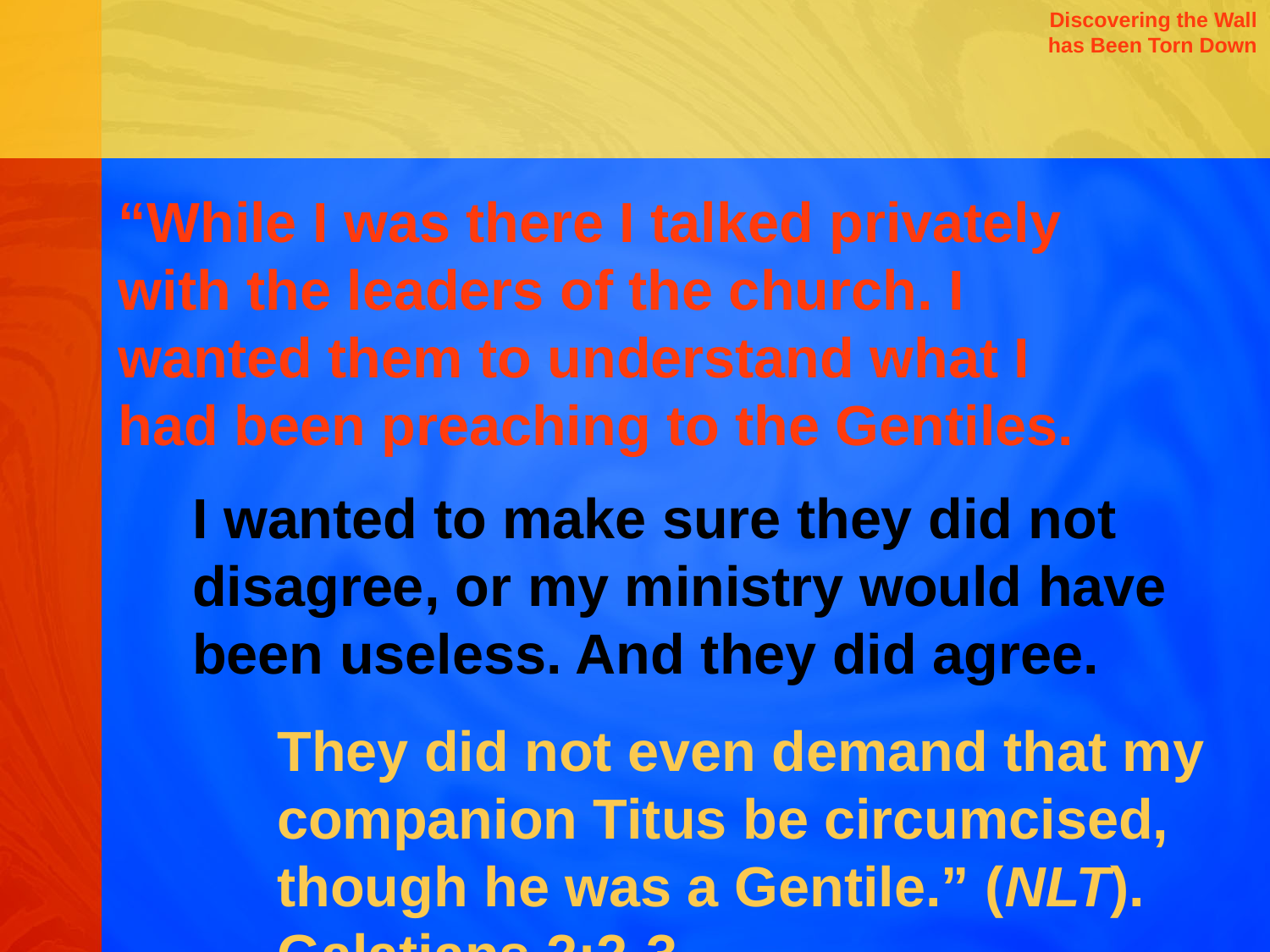

Discovering the Wall has Been Torn Down
“While I was there I talked privately with the leaders of the church. I wanted them to understand what I had been preaching to the Gentiles.
I wanted to make sure they did not disagree, or my ministry would have been useless. And they did agree.
They did not even demand that my companion Titus be circumcised, though he was a Gentile.” (NLT). Galatians 2:2-3